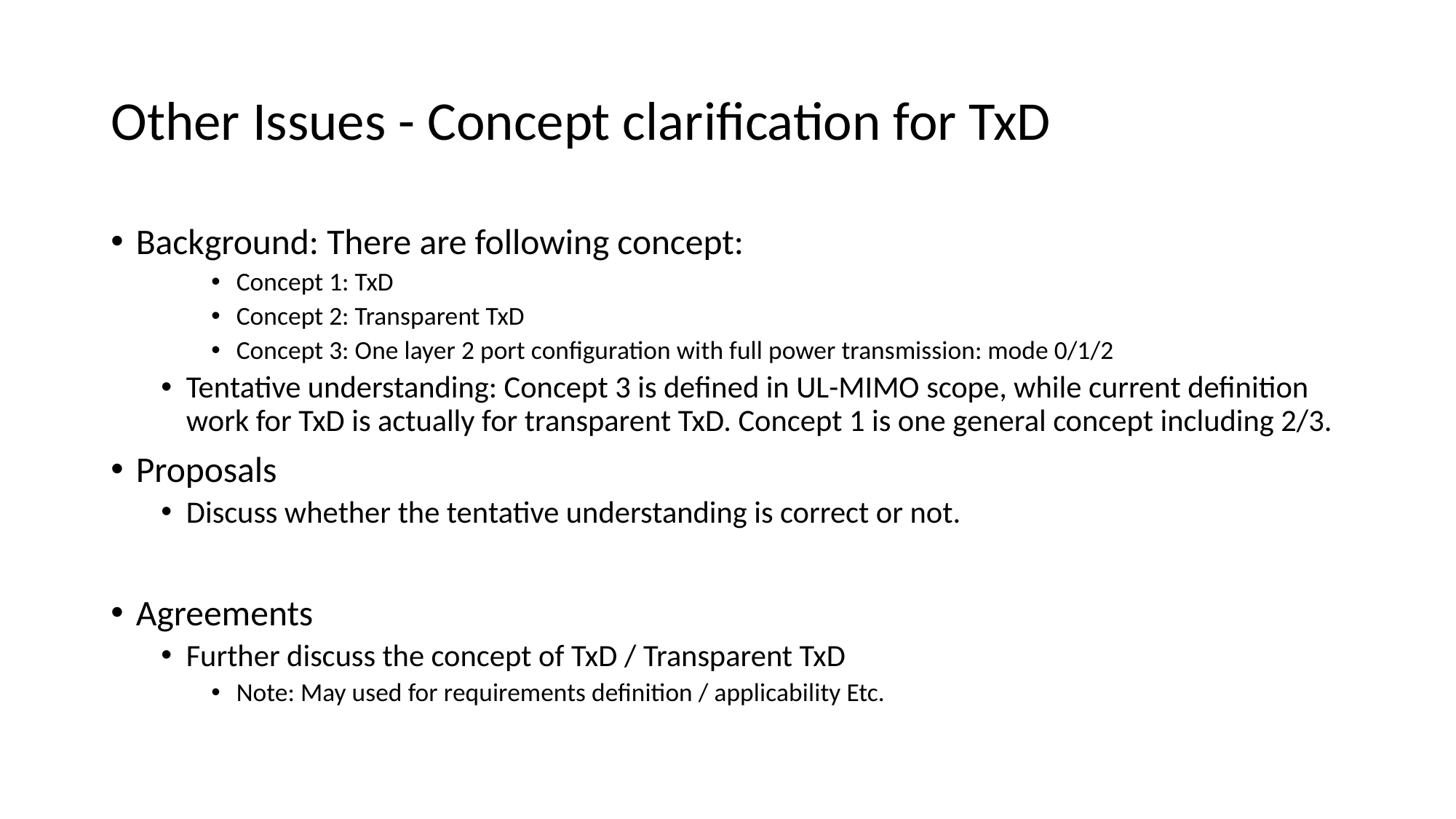

# Other Issues - Concept clarification for TxD
Background: There are following concept:
Concept 1: TxD
Concept 2: Transparent TxD
Concept 3: One layer 2 port configuration with full power transmission: mode 0/1/2
Tentative understanding: Concept 3 is defined in UL-MIMO scope, while current definition work for TxD is actually for transparent TxD. Concept 1 is one general concept including 2/3.
Proposals
Discuss whether the tentative understanding is correct or not.

Agreements
Further discuss the concept of TxD / Transparent TxD
Note: May used for requirements definition / applicability Etc.